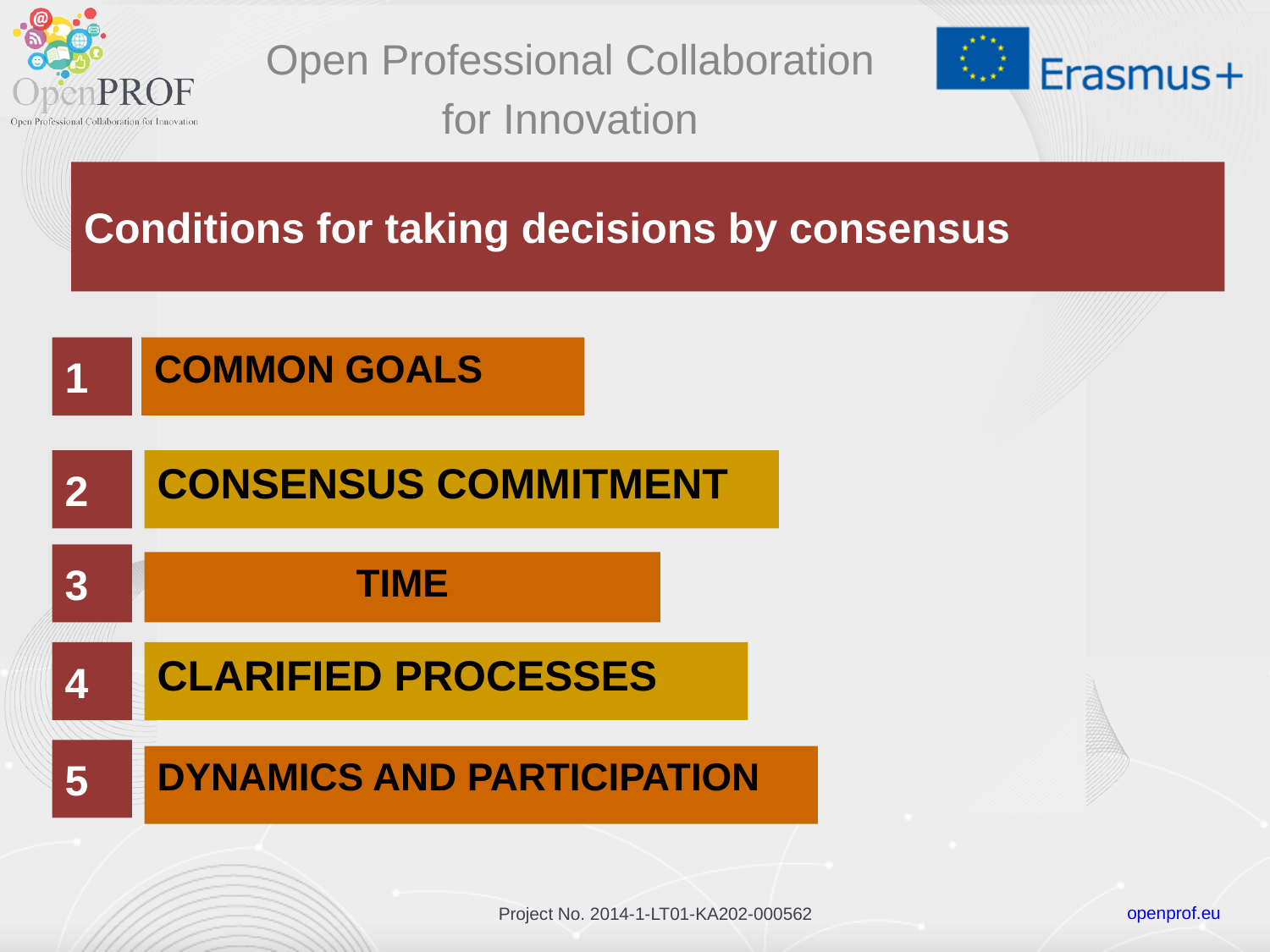

Open Professional Collaboration
for Innovation
# Conditions for taking decisions by consensus
1
COMMON GOALS
2
Consensus Commitment
3
TIME
ClariFIED ProcessES
4
5
DYNAMICS AND PARTICIPATION